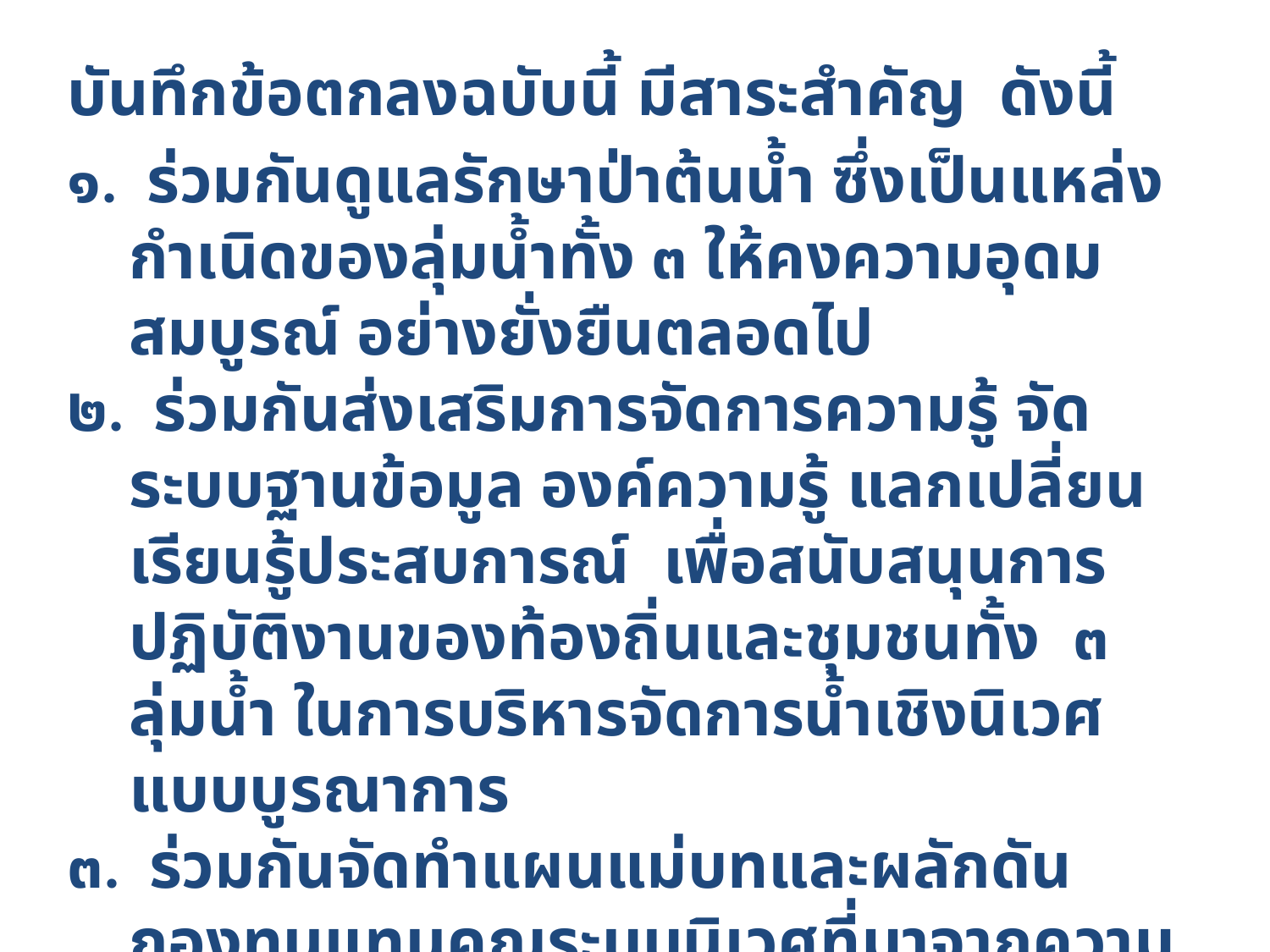

บันทึกข้อตกลงฉบับนี้ มีสาระสำคัญ  ดังนี้
๑.  ร่วมกันดูแลรักษาป่าต้นน้ำ ซึ่งเป็นแหล่งกำเนิดของลุ่มน้ำทั้ง ๓ ให้คงความอุดมสมบูรณ์ อย่างยั่งยืนตลอดไป
๒.  ร่วมกันส่งเสริมการจัดการความรู้ จัดระบบฐานข้อมูล องค์ความรู้ แลกเปลี่ยนเรียนรู้ประสบการณ์  เพื่อสนับสนุนการปฏิบัติงานของท้องถิ่นและชุมชนทั้ง  ๓
ลุ่มน้ำ ในการบริหารจัดการน้ำเชิงนิเวศแบบบูรณาการ
๓.  ร่วมกันจัดทำแผนแม่บทและผลักดันกองทุนแทนคุณระบบนิเวศที่มาจากความร่วมมือของผู้มีส่วนได้         ส่วนเสียทุกภาคีภาคส่วนในพื้นที่แต่ละลุ่มน้ำ เพื่อเป็นเครื่องมือในการบริหารจัดการน้ำทั้ง  ๓  ลุ่มน้ำ